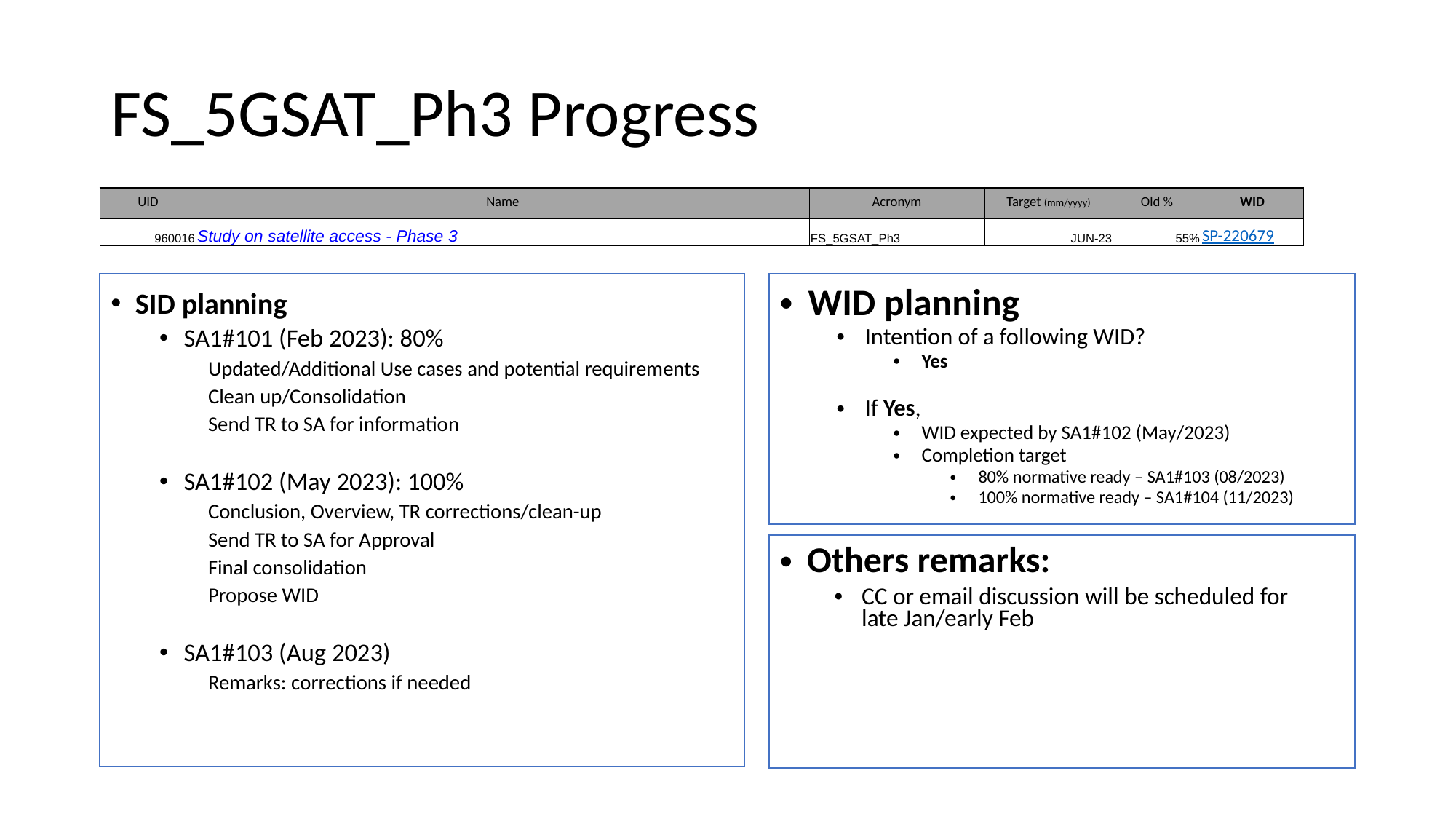

# FS_5GSAT_Ph3 Progress
| UID | Name | Acronym | Target (mm/yyyy) | Old % | WID |
| --- | --- | --- | --- | --- | --- |
| 960016 | Study on satellite access - Phase 3 | FS\_5GSAT\_Ph3 | JUN-23 | 55% | SP-220679 |

SID planning
SA1#101 (Feb 2023): 80%
Updated/Additional Use cases and potential requirements
Clean up/Consolidation
Send TR to SA for information

SA1#102 (May 2023): 100%
Conclusion, Overview, TR corrections/clean-up
Send TR to SA for Approval
Final consolidation
Propose WID

SA1#103 (Aug 2023)
Remarks: corrections if needed

WID planning
Intention of a following WID?
Yes

If Yes,
WID expected by SA1#102 (May/2023)
Completion target
80% normative ready – SA1#103 (08/2023)
100% normative ready – SA1#104 (11/2023)

Others remarks:
CC or email discussion will be scheduled for late Jan/early Feb